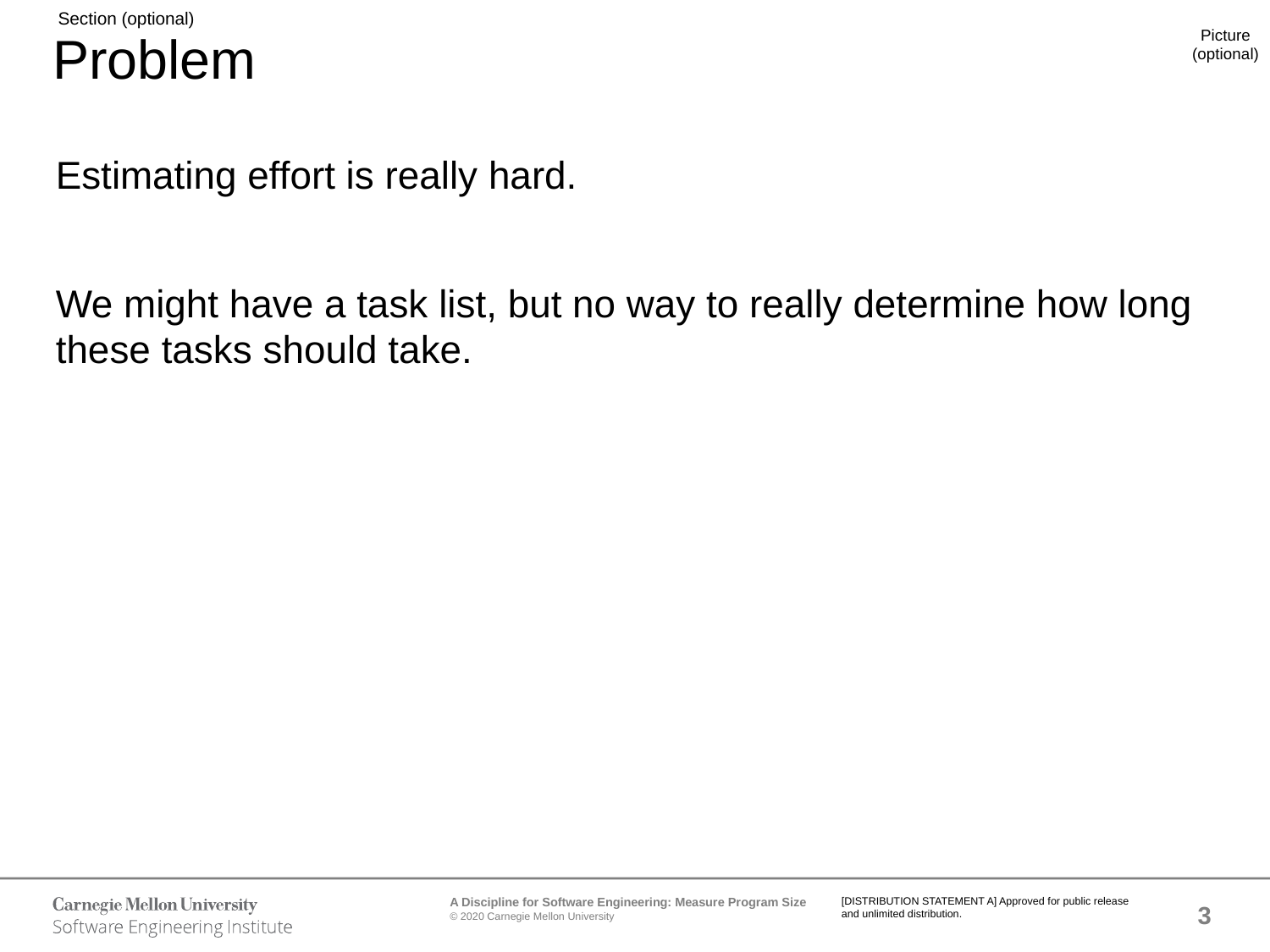

# Problem
Estimating effort is really hard.

We might have a task list, but no way to really determine how long these tasks should take.